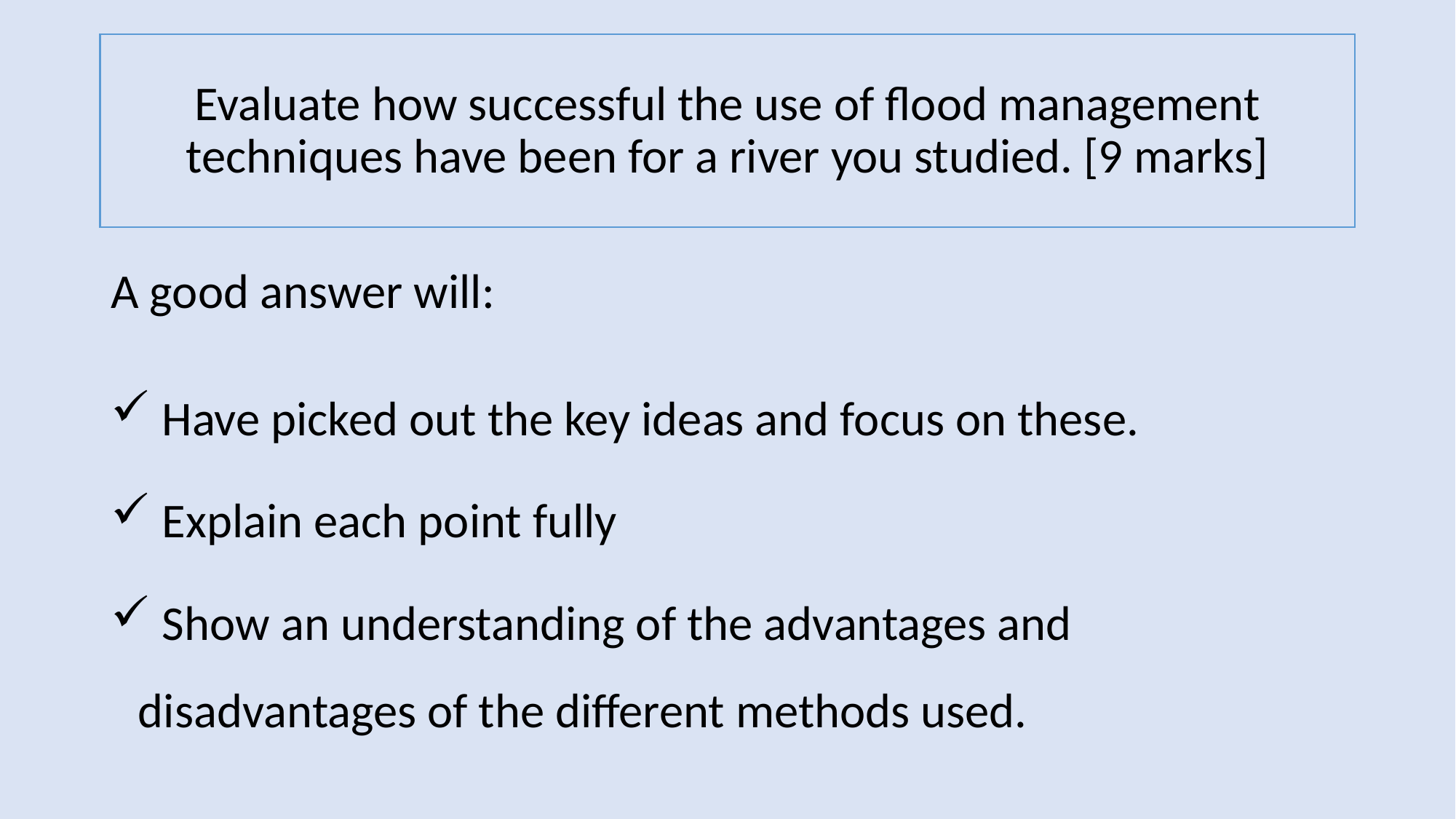

# Evaluate how successful the use of flood management techniques have been for a river you studied. [9 marks]
A good answer will:

 Have picked out the key ideas and focus on these.
 Explain each point fully
 Show an understanding of the advantages and disadvantages of the different methods used.